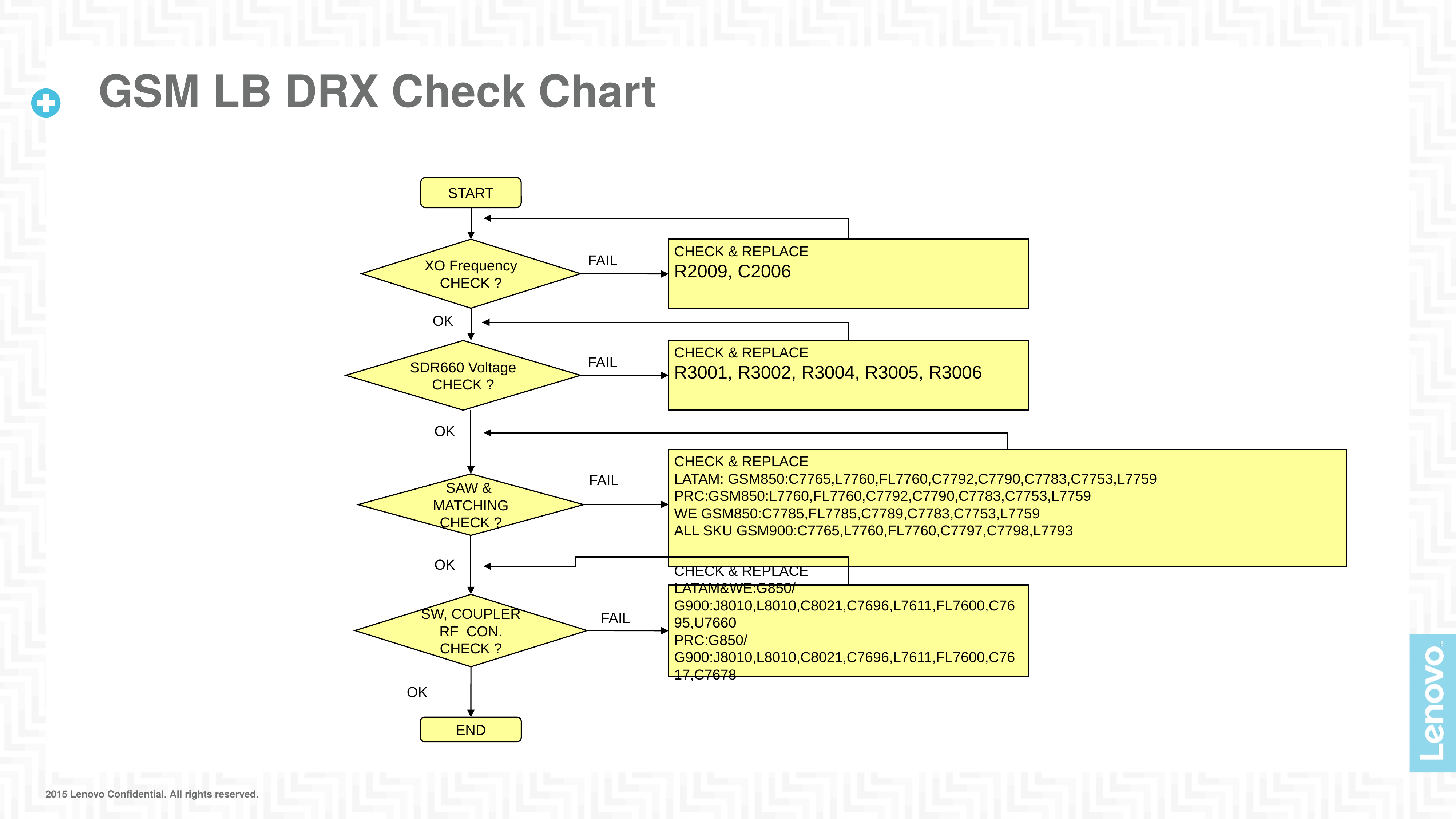

# GSM LB DRX Check Chart
START

XO Frequency
CHECK ?

CHECK & REPLACE
R2009, C2006
FAIL
OK

SDR660 Voltage CHECK ?

CHECK & REPLACE
R3001, R3002, R3004, R3005, R3006
FAIL
OK
CHECK & REPLACE
LATAM: GSM850:C7765,L7760,FL7760,C7792,C7790,C7783,C7753,L7759
PRC:GSM850:L7760,FL7760,C7792,C7790,C7783,C7753,L7759
WE GSM850:C7785,FL7785,C7789,C7783,C7753,L7759
ALL SKU GSM900:C7765,L7760,FL7760,C7797,C7798,L7793

FAIL
SAW &  MATCHING CHECK ?
OK
CHECK & REPLACE
LATAM&WE:G850/G900:J8010,L8010,C8021,C7696,L7611,FL7600,C7695,U7660
PRC:G850/G900:J8010,L8010,C8021,C7696,L7611,FL7600,C7617,C7678

SW, COUPLER
RF  CON. CHECK ?
FAIL
OK
OK
END